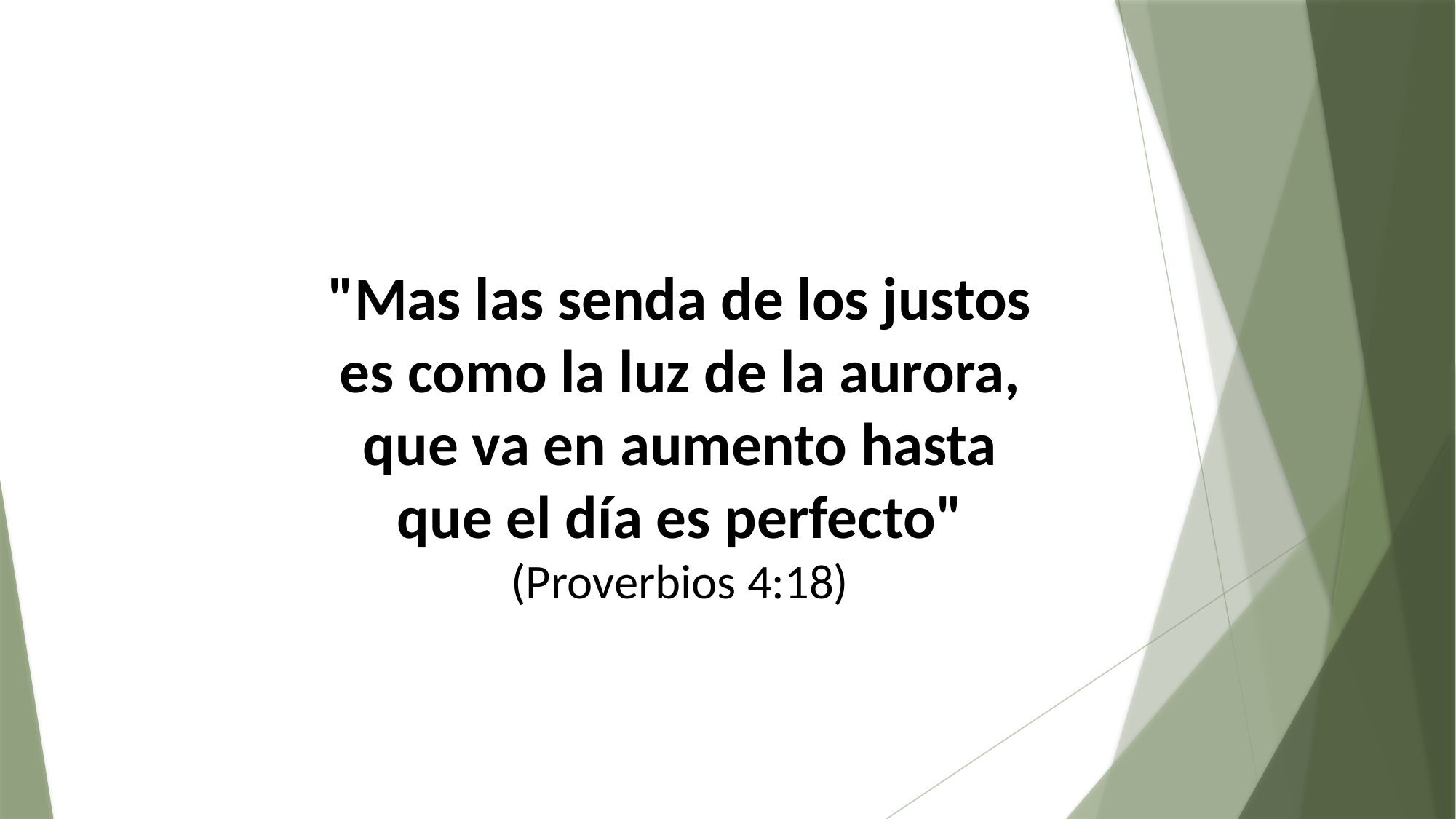

"Mas las senda de los justos es como la luz de la aurora, que va en aumento hasta que el día es perfecto"
(Proverbios 4:18)